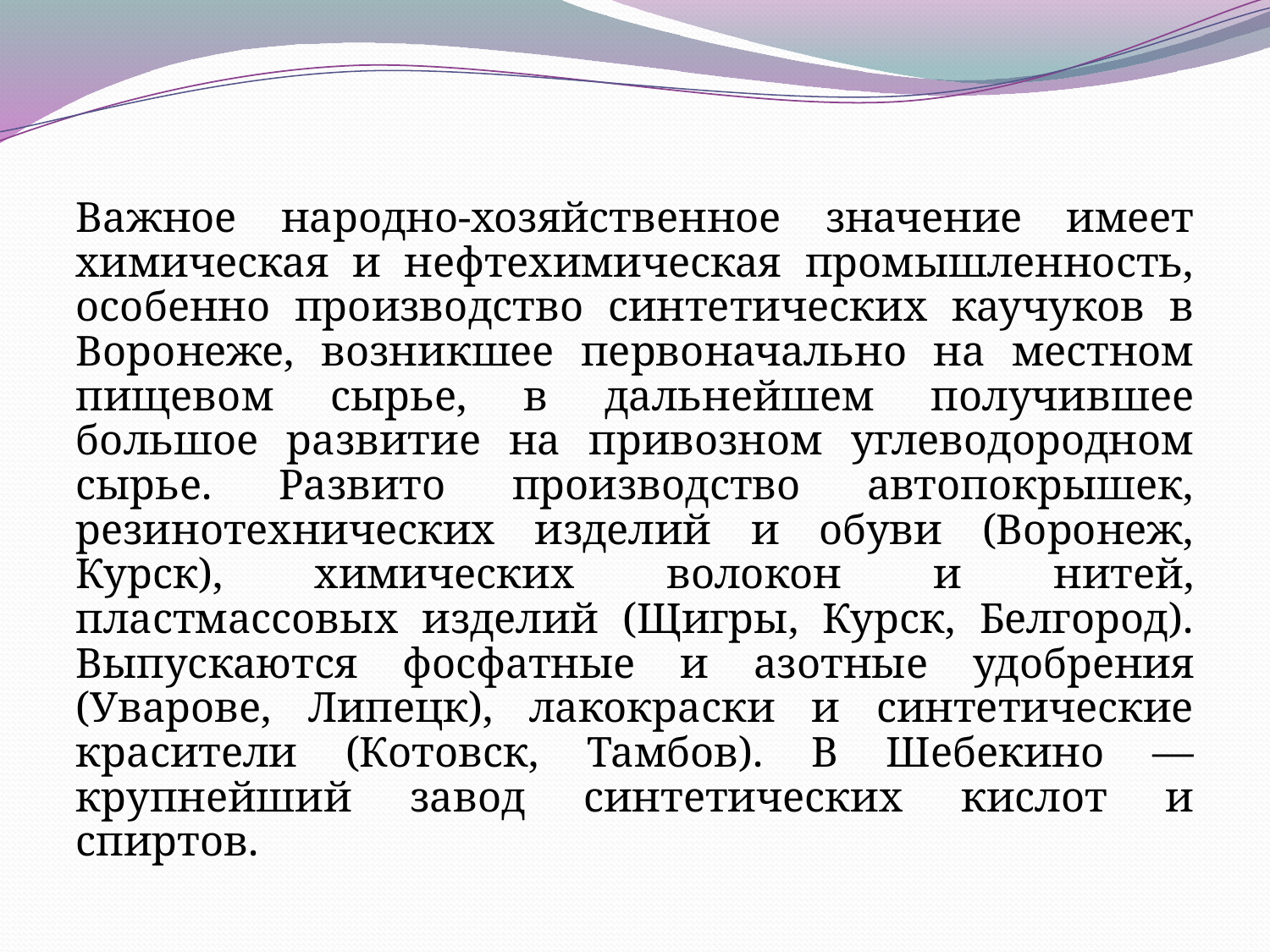

Важное народно-хозяйственное значение имеет химическая и нефтехимическая промышленность, особенно производство синтетических каучуков в Воронеже, возникшее первоначально на местном пищевом сырье, в дальнейшем получившее большое развитие на привозном углеводородном сырье. Развито производство автопокрышек, резинотехнических изделий и обуви (Воронеж, Курск), химических волокон и нитей, пластмассовых изделий (Щигры, Курск, Белгород). Выпускаются фосфатные и азотные удобрения (Уварове, Липецк), лакокраски и синтетические красители (Котовск, Тамбов). В Шебекино — крупнейший завод синтетических кислот и спиртов.